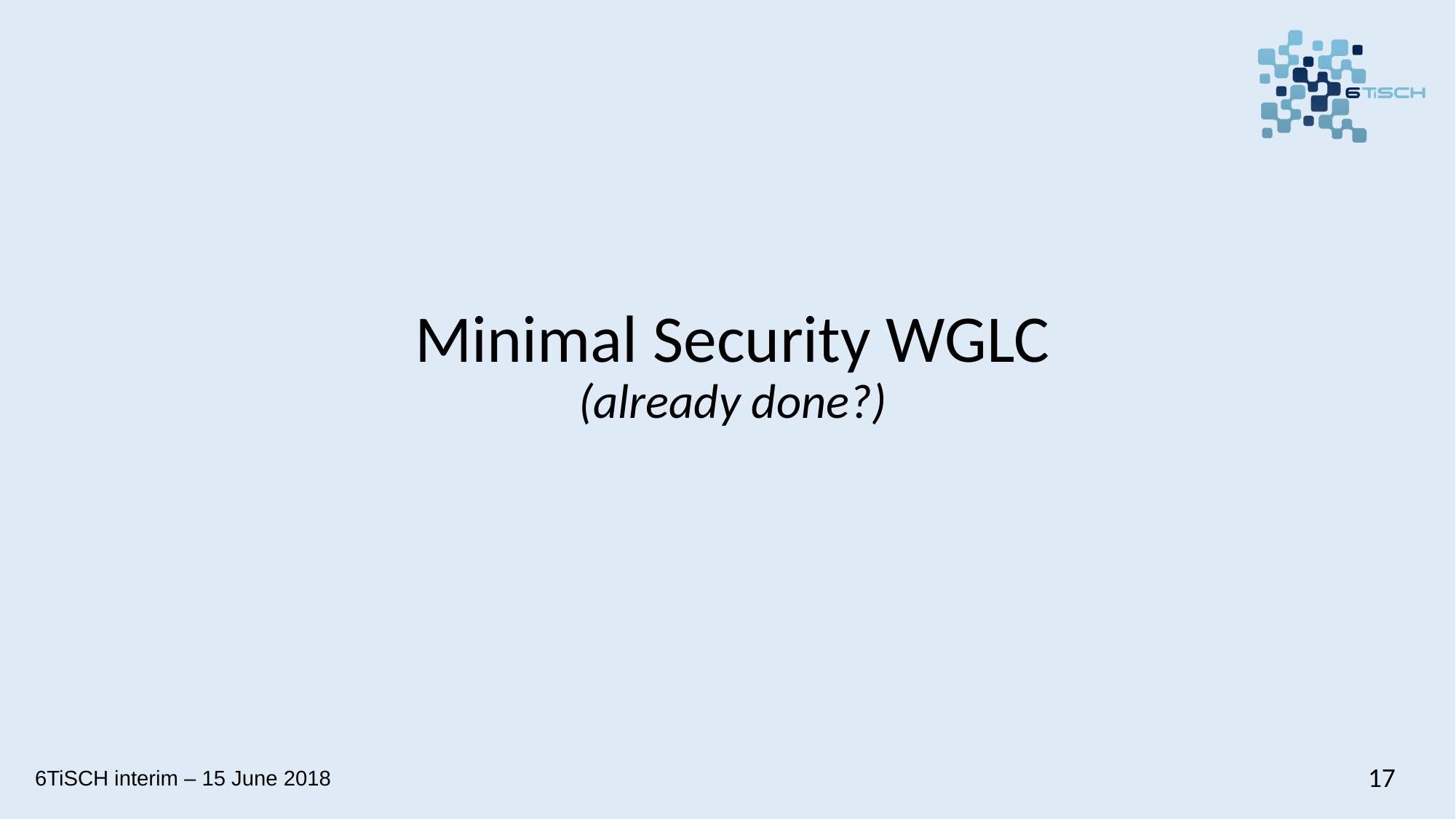

# Minimal Security WGLC (already done?)
17